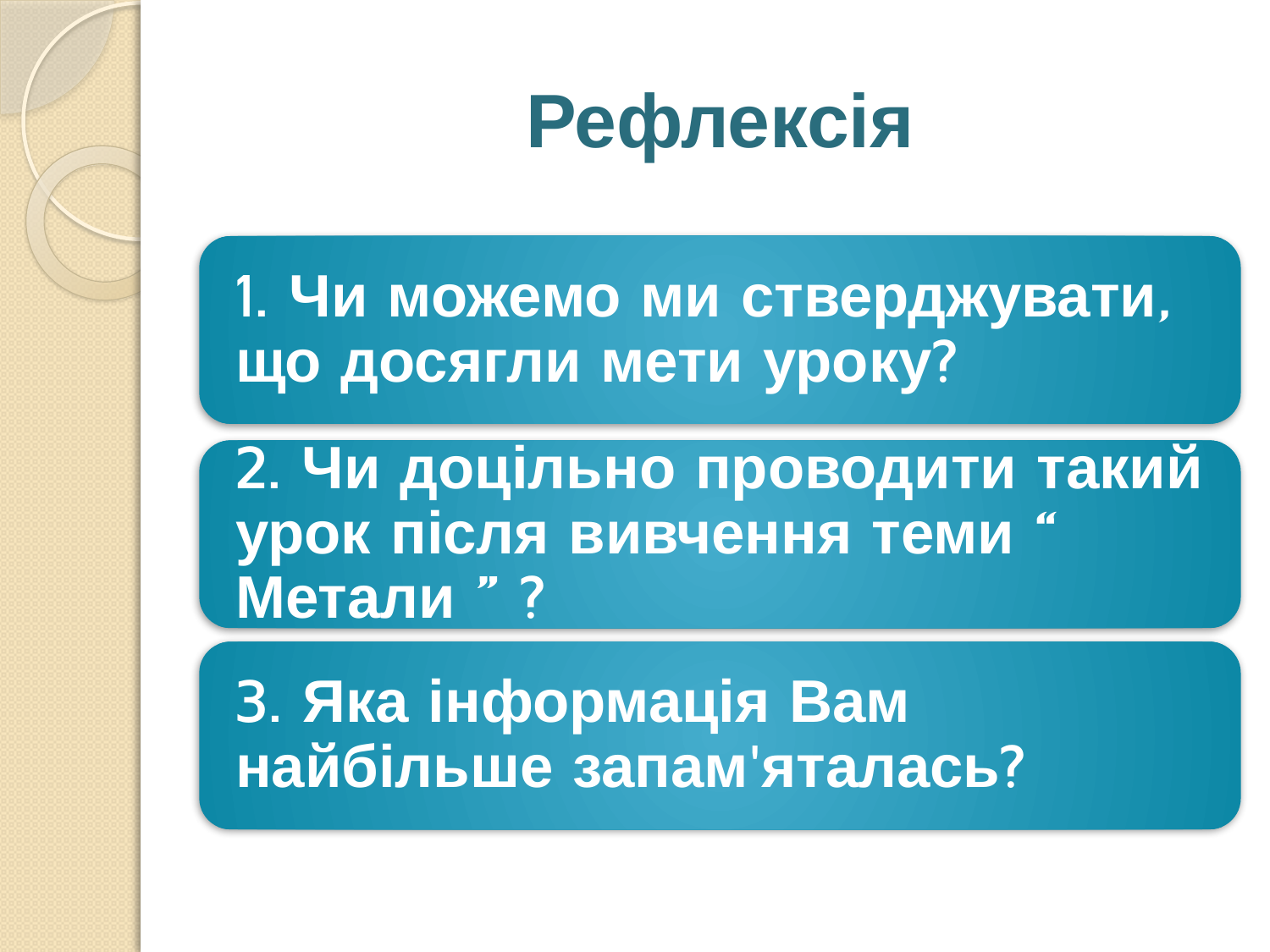

# Рефлексія
1. Чи можемо ми стверджувати, що досягли мети уроку?
2. Чи доцільно проводити такий урок після вивчення теми “ Метали ” ?
3. Яка інформація Вам найбільше запам'яталась?